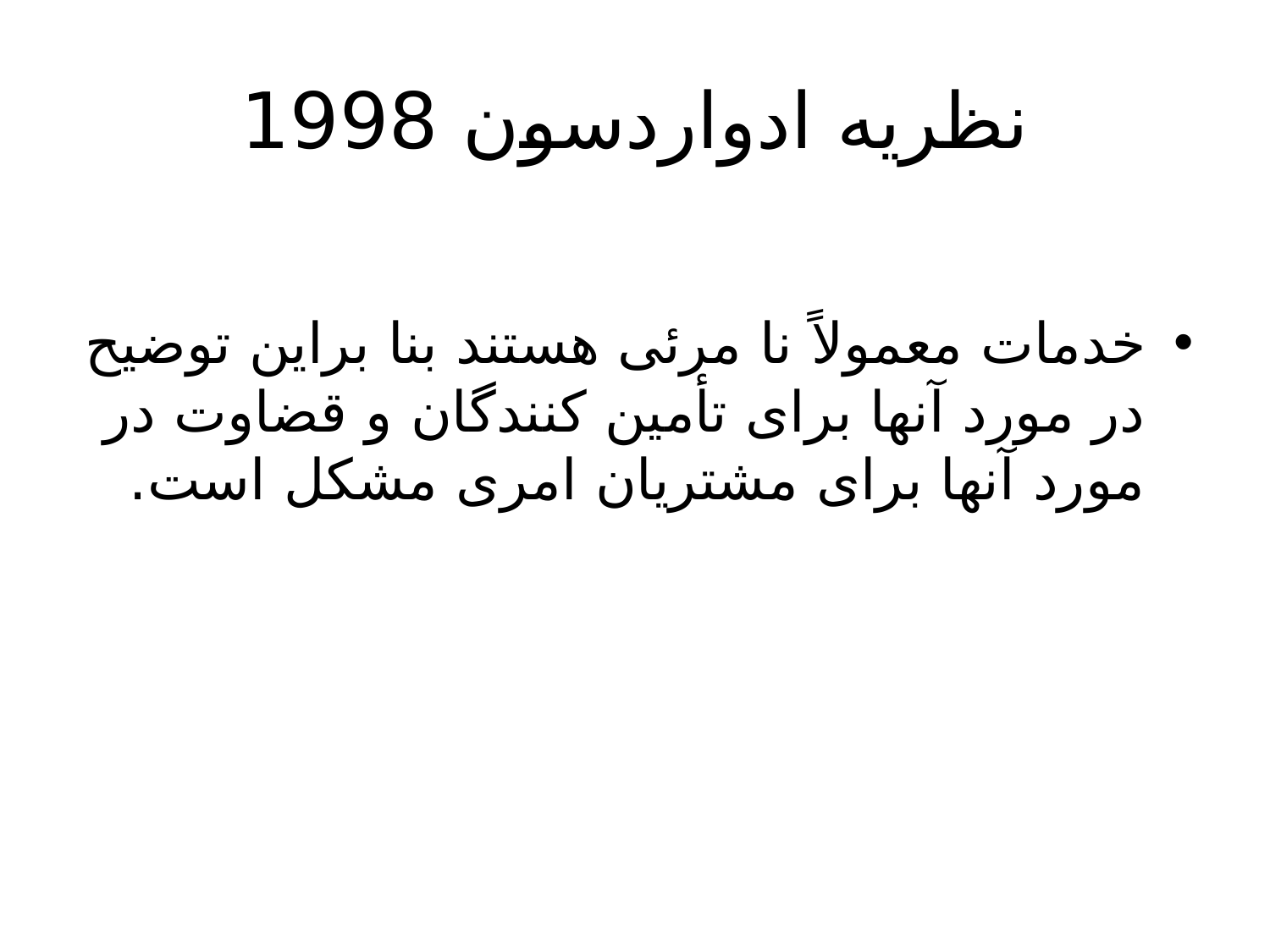

# نظریه ادواردسون 1998

خدمات معمولاً نا مرئی هستند بنا براین توضیح در مورد آنها برای تأمین کنندگان و قضاوت در مورد آنها برای مشتریان امری مشکل است.